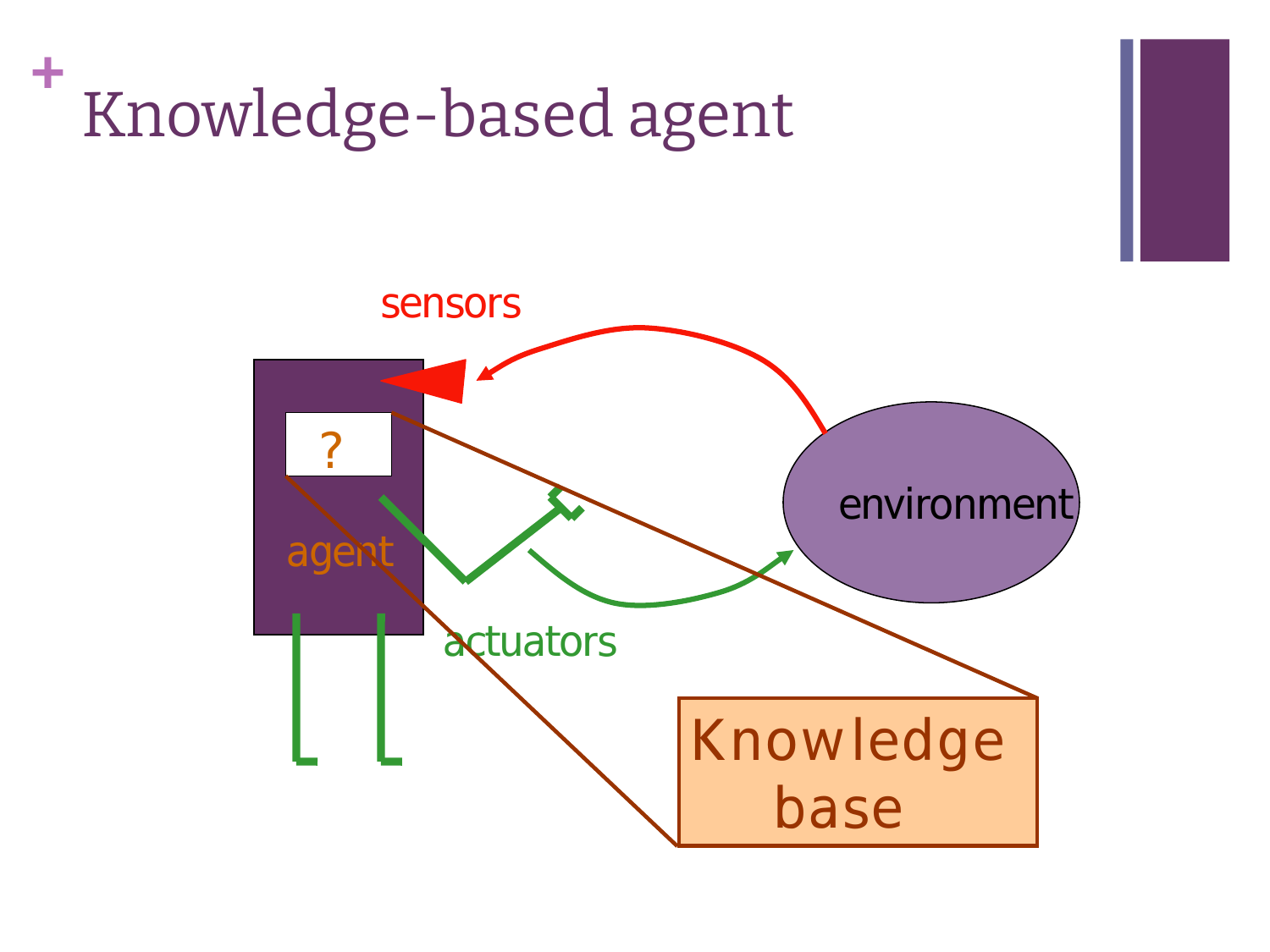

# Knowledge-based agent
sensors

actuators

environment

agent

?

Knowledge
     base